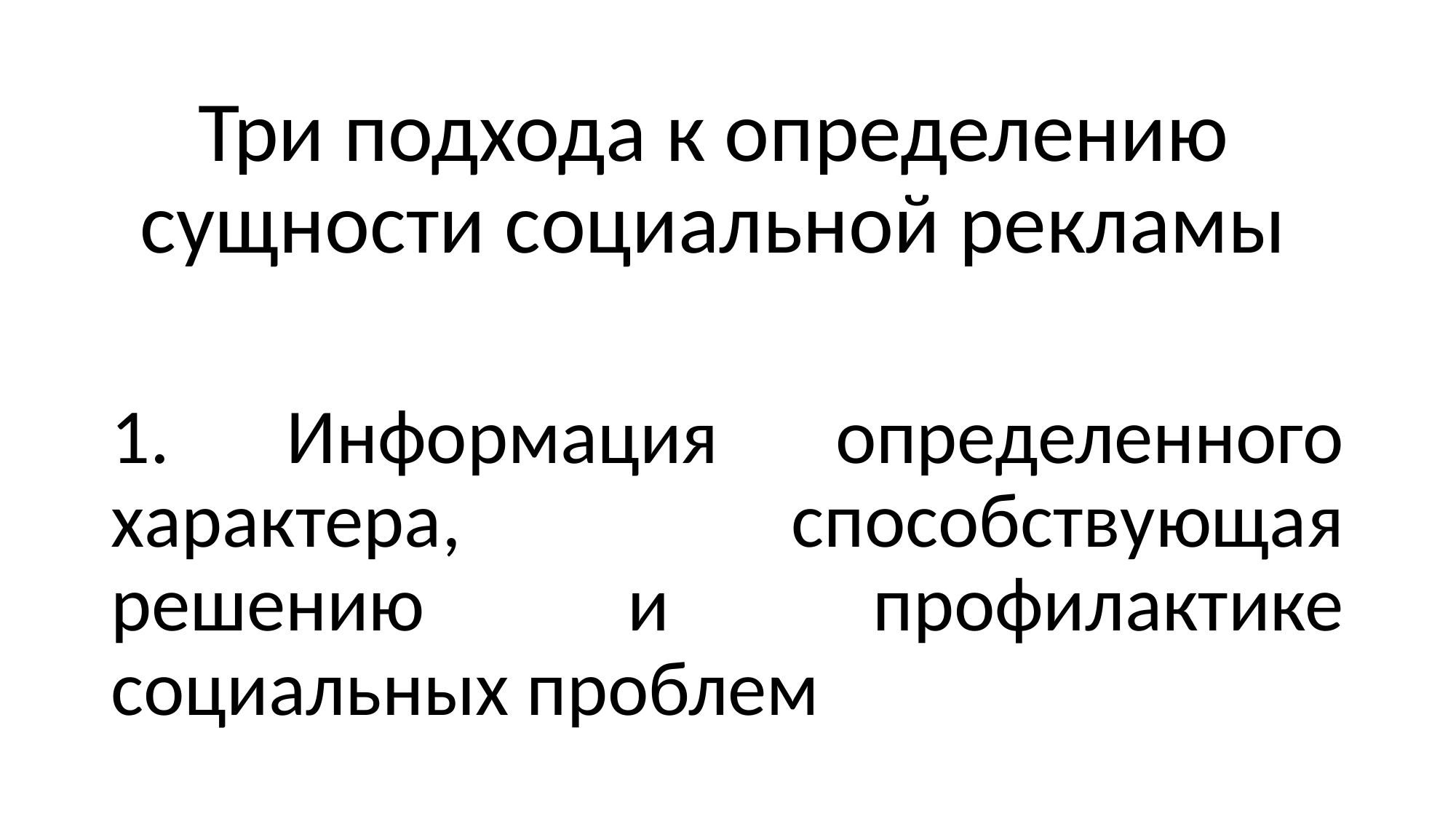

# Три подхода к определению сущности социальной рекламы
1. Информация определенного характера, способствующая решению и профилактике социальных проблем